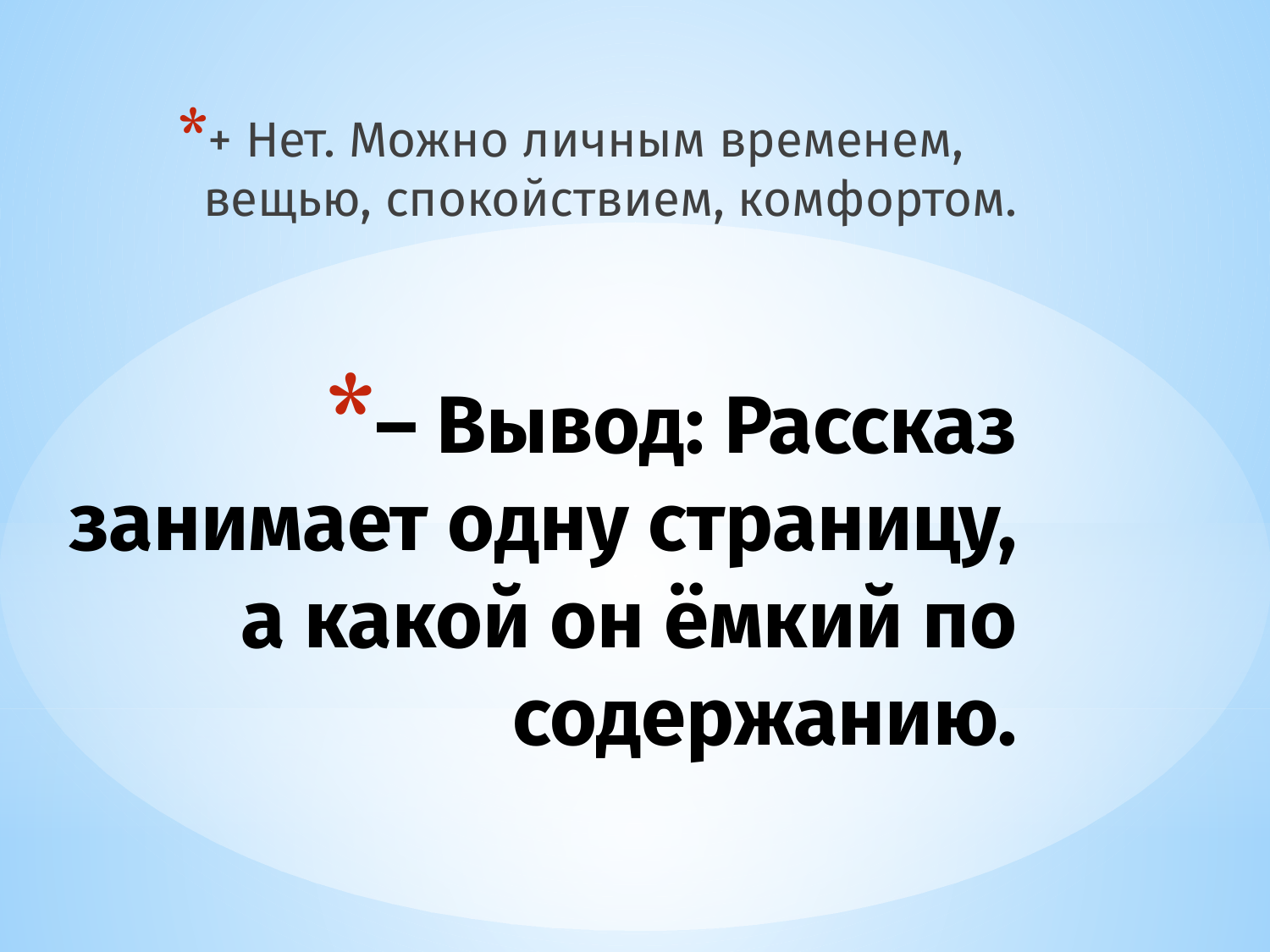

+ Нет. Можно личным временем, вещью, спокойствием, комфортом.
# – Вывод: Рассказ занимает одну страницу, а какой он ёмкий по содержанию.